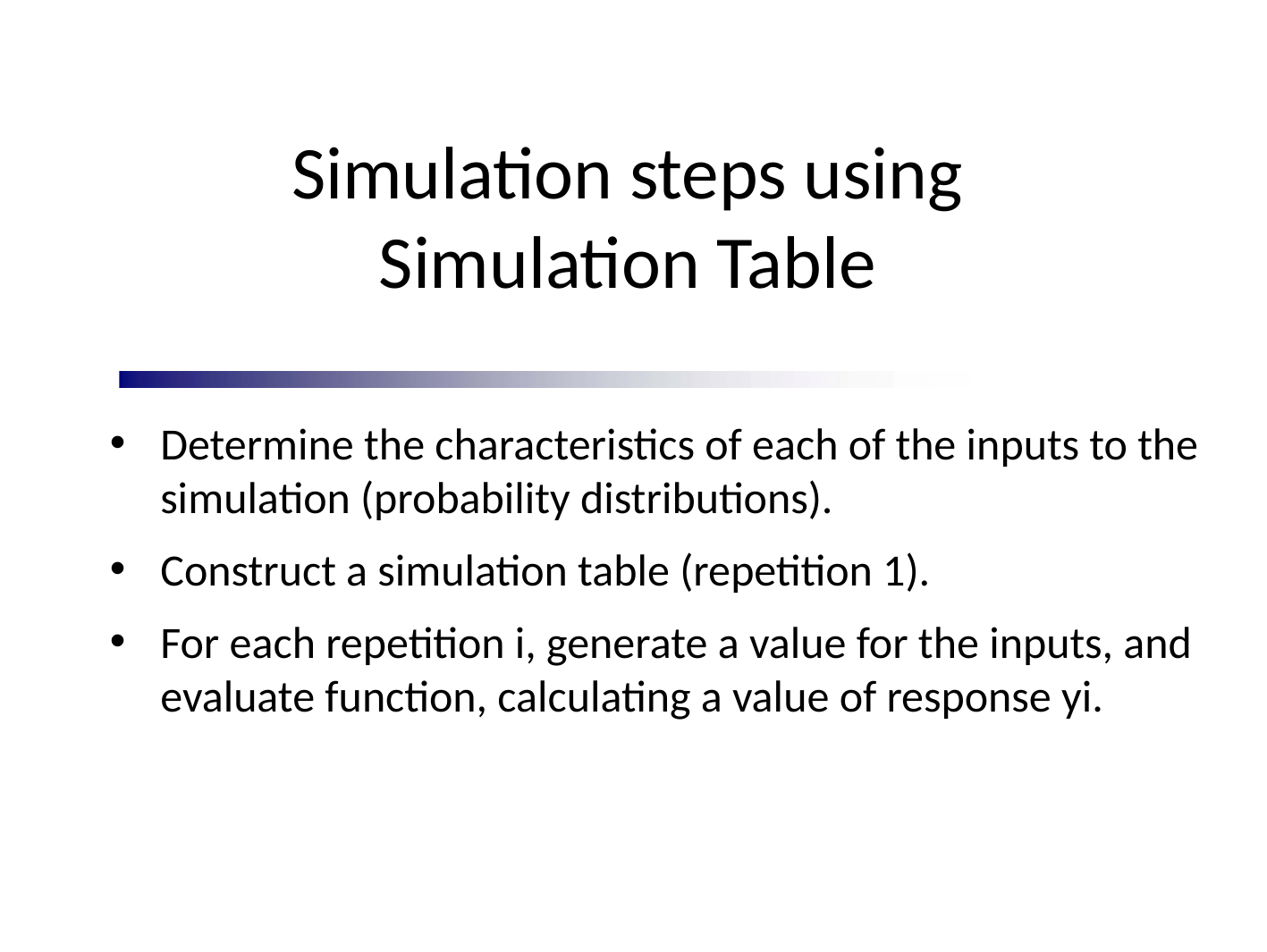

Simulation steps using Simulation Table

Determine the characteristics of each of the inputs to the simulation (probability distributions).
Construct a simulation table (repetition 1).
For each repetition i, generate a value for the inputs, and evaluate function, calculating a value of response yi.